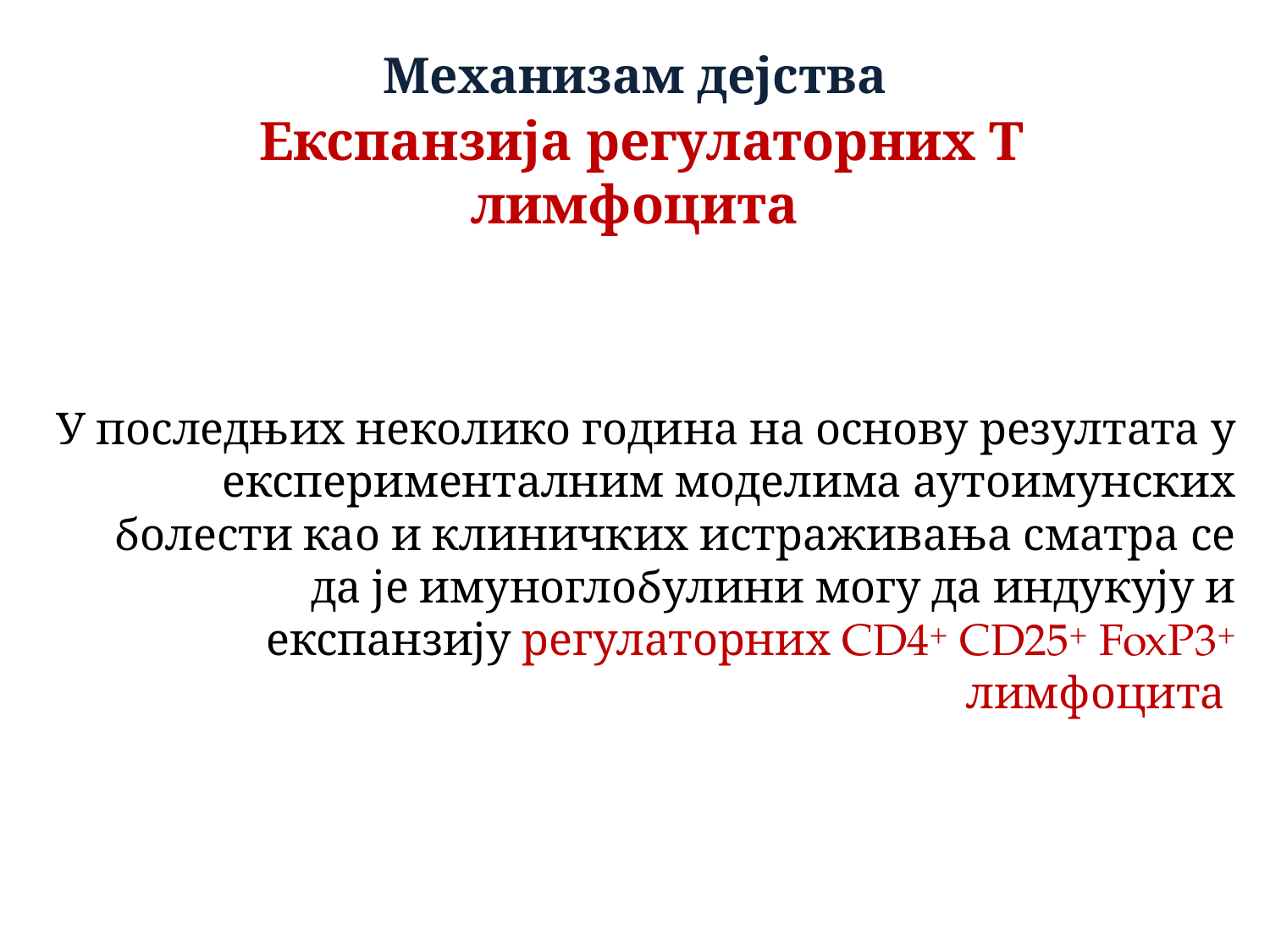

# Механизам дејства Експанзија регулаторних Т лимфоцита

У последњих неколико година на основу резултата у експерименталним моделима аутоимунских болести као и клиничких истраживања сматра се да је имуноглобулини могу да индукују и експанзију регулаторних CD4+ CD25+ FoxP3+ лимфоцита